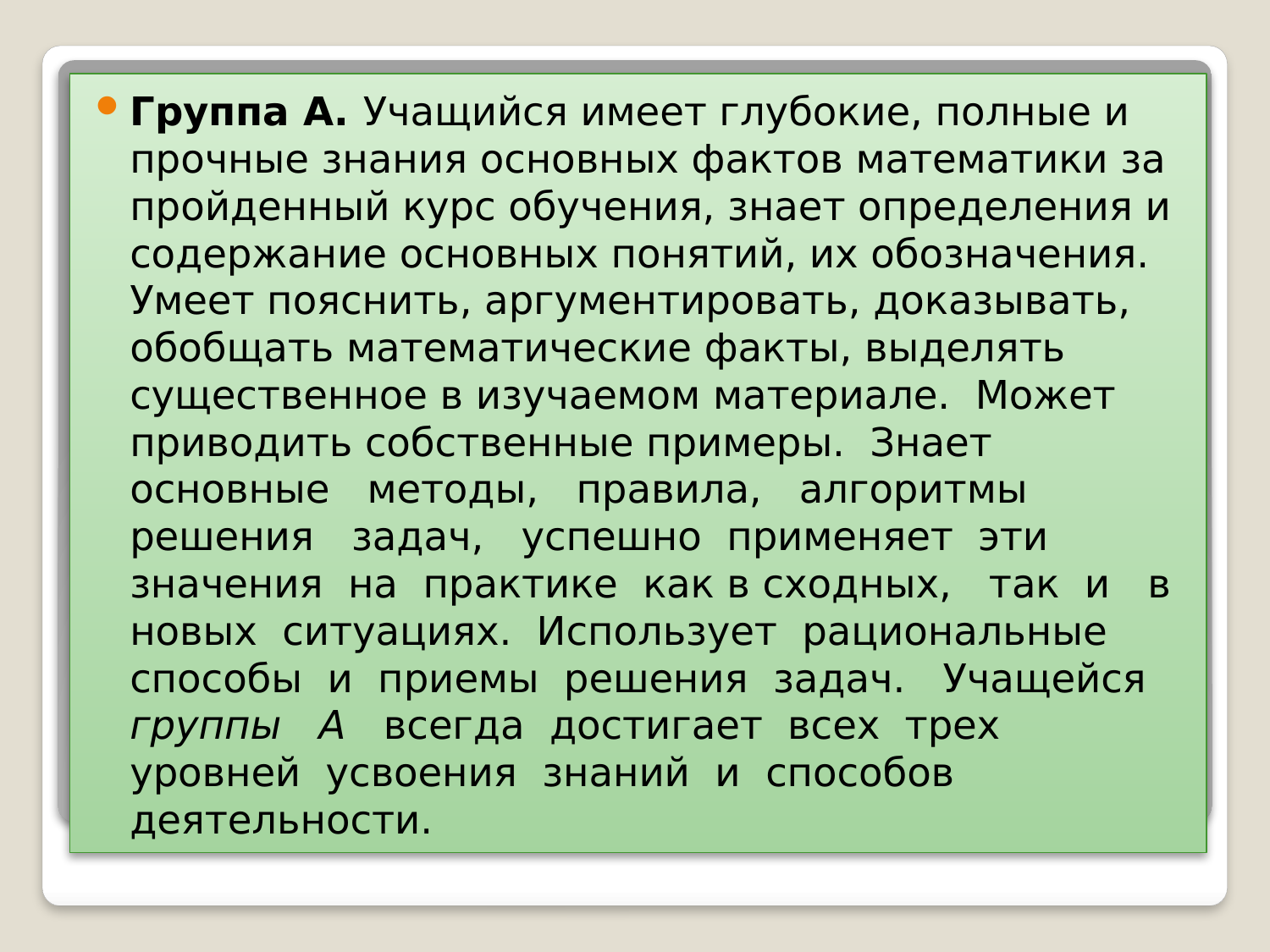

Группа А. Учащийся имеет глубокие, полные и прочные знания основных фактов математики за пройденный курс обучения, знает определения и содержание основных понятий, их обозначения. Умеет пояснить, аргументировать, доказывать, обобщать математические факты, выделять существенное в изучаемом материале.  Может приводить собственные примеры.  Знает   основные   методы,   правила,   алгоритмы   решения   задач,   успешно  применяет  эти  значения  на  практике  как в сходных,   так  и   в  новых  ситуациях.  Использует  рациональные  способы  и  приемы  решения  задач.   Учащейся   группы   А   всегда  достигает  всех  трех  уровней  усвоения  знаний  и  способов  деятельности.

#